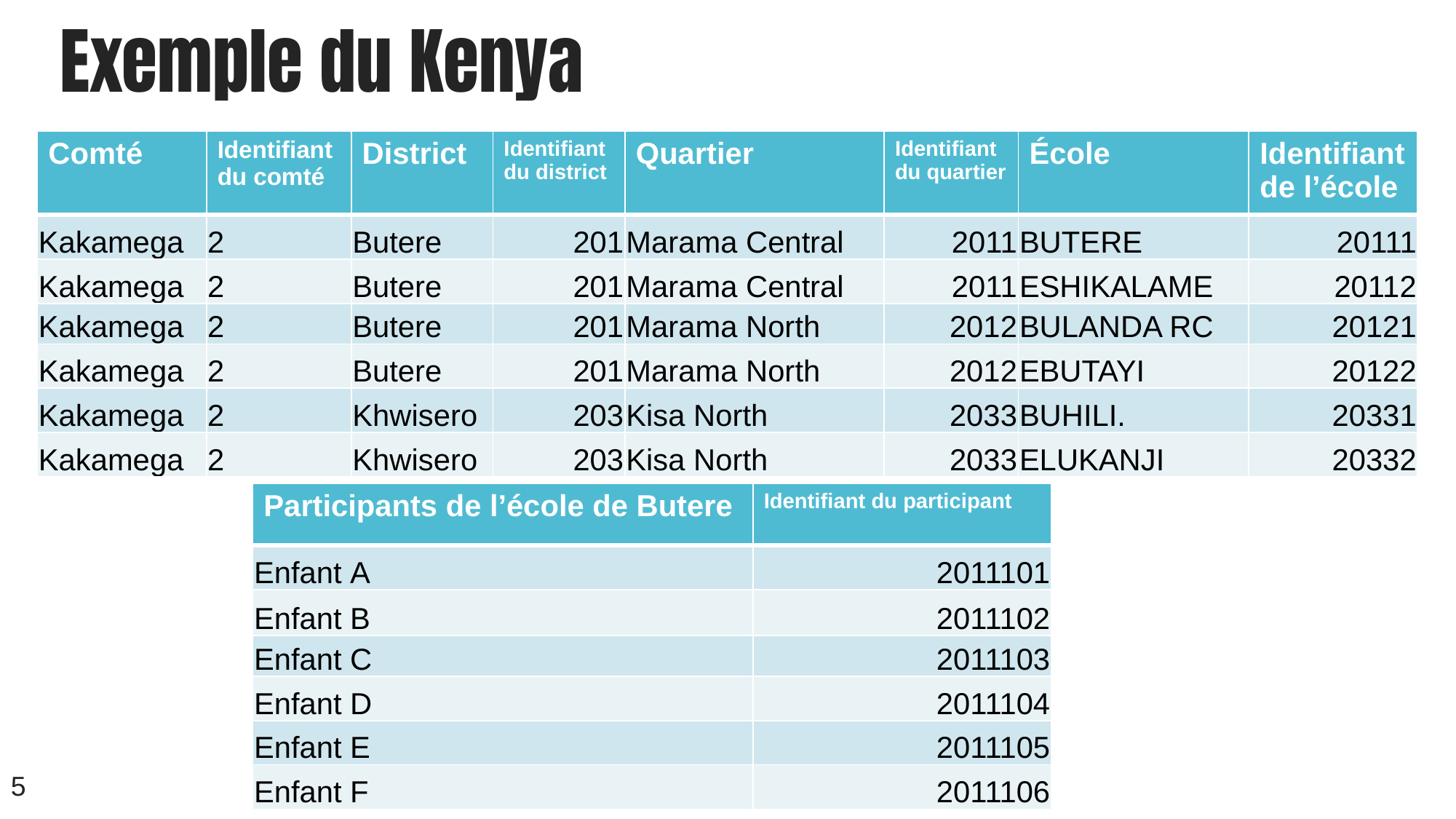

# Exemple du Kenya
| Comté | Identifiant du comté | District | Identifiant du district | Quartier | Identifiant du quartier | École | Identifiant de l’école |
| --- | --- | --- | --- | --- | --- | --- | --- |
| Kakamega | 2 | Butere | 201 | Marama Central | 2011 | BUTERE | 20111 |
| Kakamega | 2 | Butere | 201 | Marama Central | 2011 | ESHIKALAME | 20112 |
| Kakamega | 2 | Butere | 201 | Marama North | 2012 | BULANDA RC | 20121 |
| Kakamega | 2 | Butere | 201 | Marama North | 2012 | EBUTAYI | 20122 |
| Kakamega | 2 | Khwisero | 203 | Kisa North | 2033 | BUHILI. | 20331 |
| Kakamega | 2 | Khwisero | 203 | Kisa North | 2033 | ELUKANJI | 20332 |

| Participants de l’école de Butere | Identifiant du participant |
| --- | --- |
| Enfant A | 2011101 |
| Enfant B | 2011102 |
| Enfant C | 2011103 |
| Enfant D | 2011104 |
| Enfant E | 2011105 |
| Enfant F | 2011106 |
5